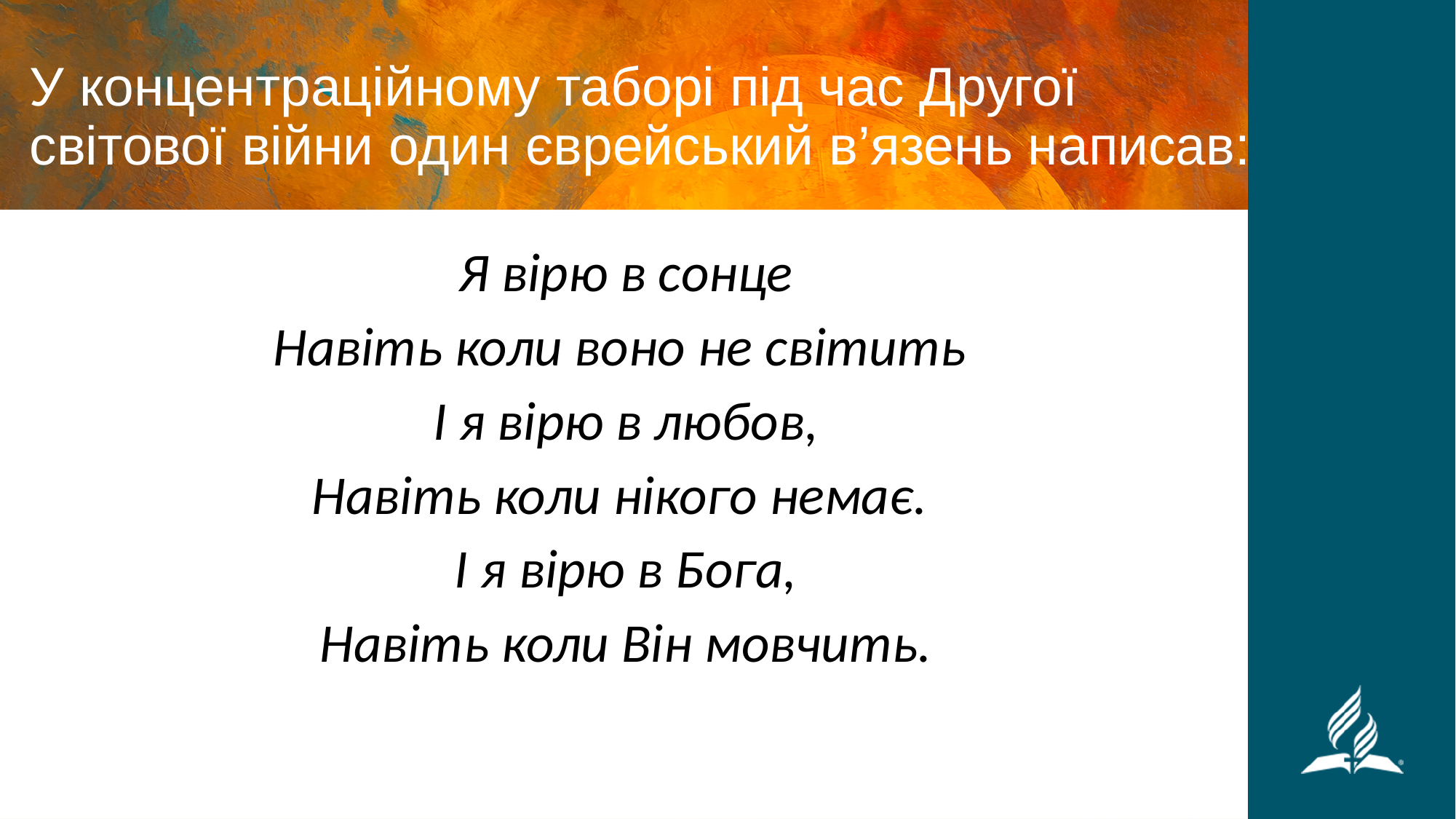

# У концентраційному таборі під час Другої світової війни один єврейський в’язень написав:
Я вірю в сонце
Навіть коли воно не світить
І я вірю в любов,
Навіть коли нікого немає.
І я вірю в Бога,
Навіть коли Він мовчить.